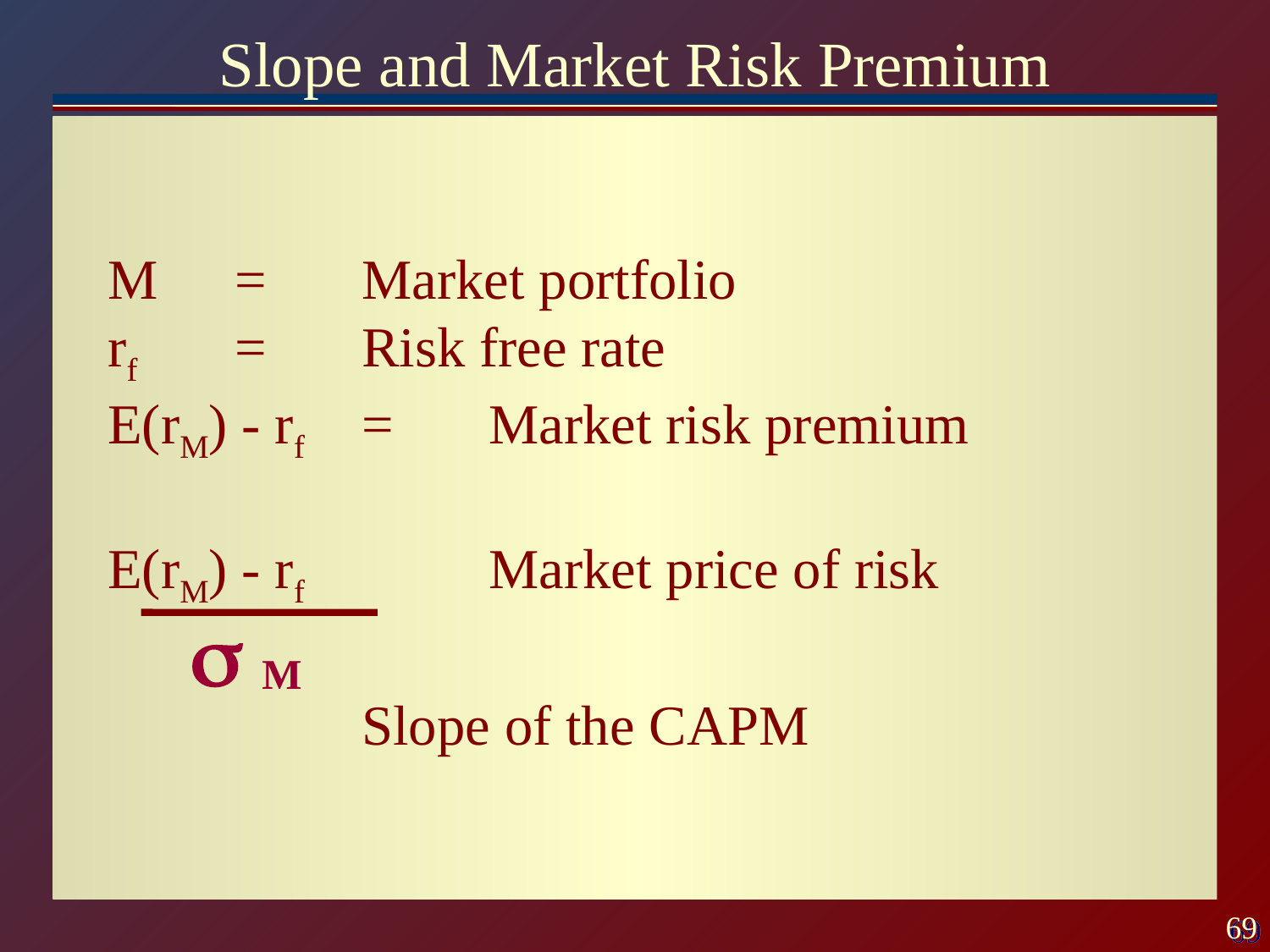

# Slope and Market Risk Premium
	M	=	Market portfolio
	rf	=	Risk free rate
	E(rM) - rf	=	Market risk premium
	E(rM) - rf		Market price of risk
			Slope of the CAPM

σ

M